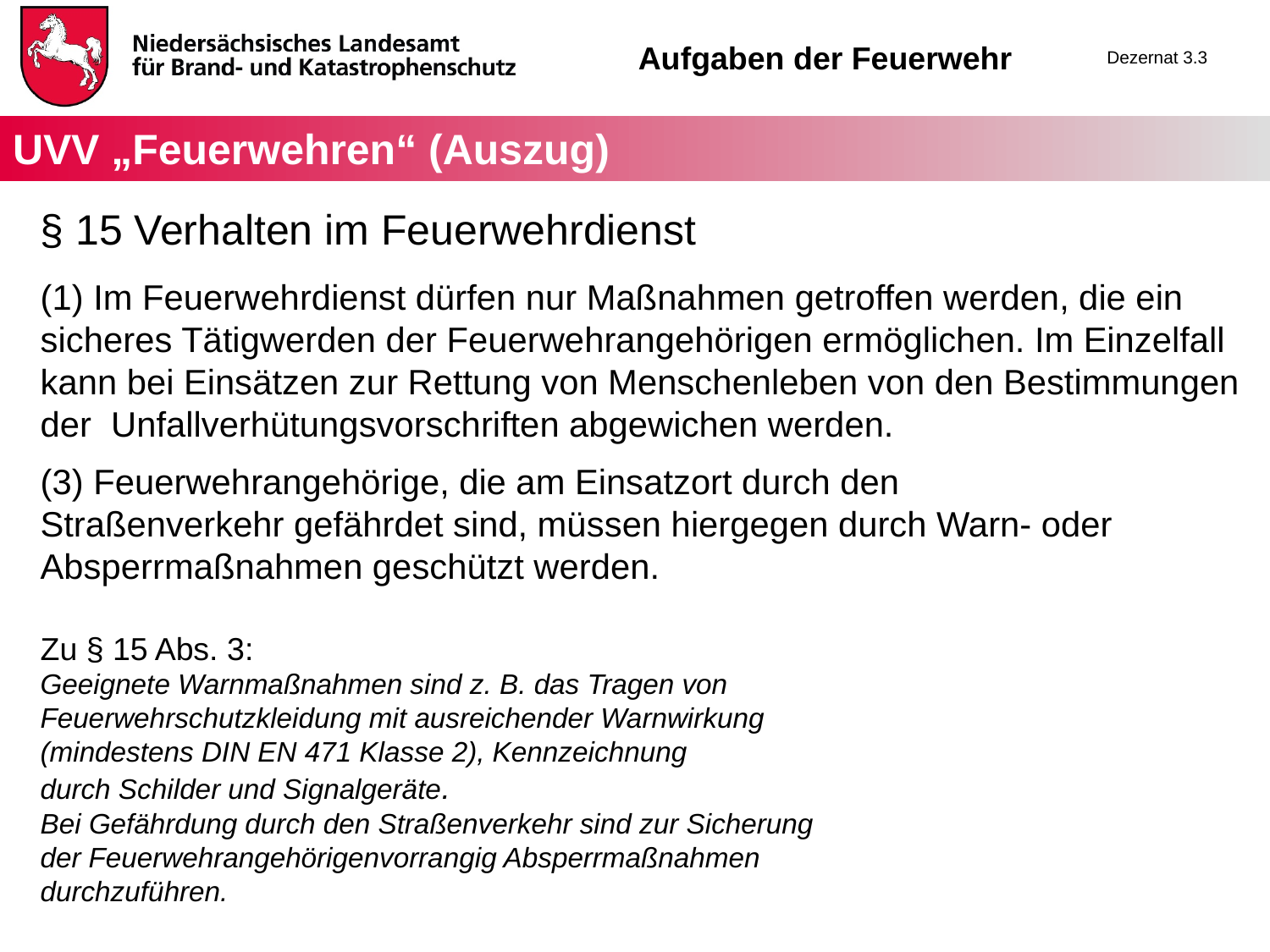

# UVV „Feuerwehren“ (Auszug)
§ 15 Verhalten im Feuerwehrdienst

(1) Im Feuerwehrdienst dürfen nur Maßnahmen getroffen werden, die ein sicheres Tätigwerden der Feuerwehrangehörigen ermöglichen. Im Einzelfall
kann bei Einsätzen zur Rettung von Menschenleben von den Bestimmungen
der  Unfallverhütungsvorschriften abgewichen werden.
(3) Feuerwehrangehörige, die am Einsatzort durch den Straßenverkehr gefährdet sind, müssen hiergegen durch Warn- oder Absperrmaßnahmen geschützt werden.

Zu § 15 Abs. 3:
Geeignete Warnmaßnahmen sind z. B. das Tragen von
Feuerwehrschutzkleidung mit ausreichender Warnwirkung
(mindestens DIN EN 471 Klasse 2), Kennzeichnung
durch Schilder und Signalgeräte.
Bei Gefährdung durch den Straßenverkehr sind zur Sicherung
der Feuerwehrangehörigenvorrangig Absperrmaßnahmen
durchzuführen.